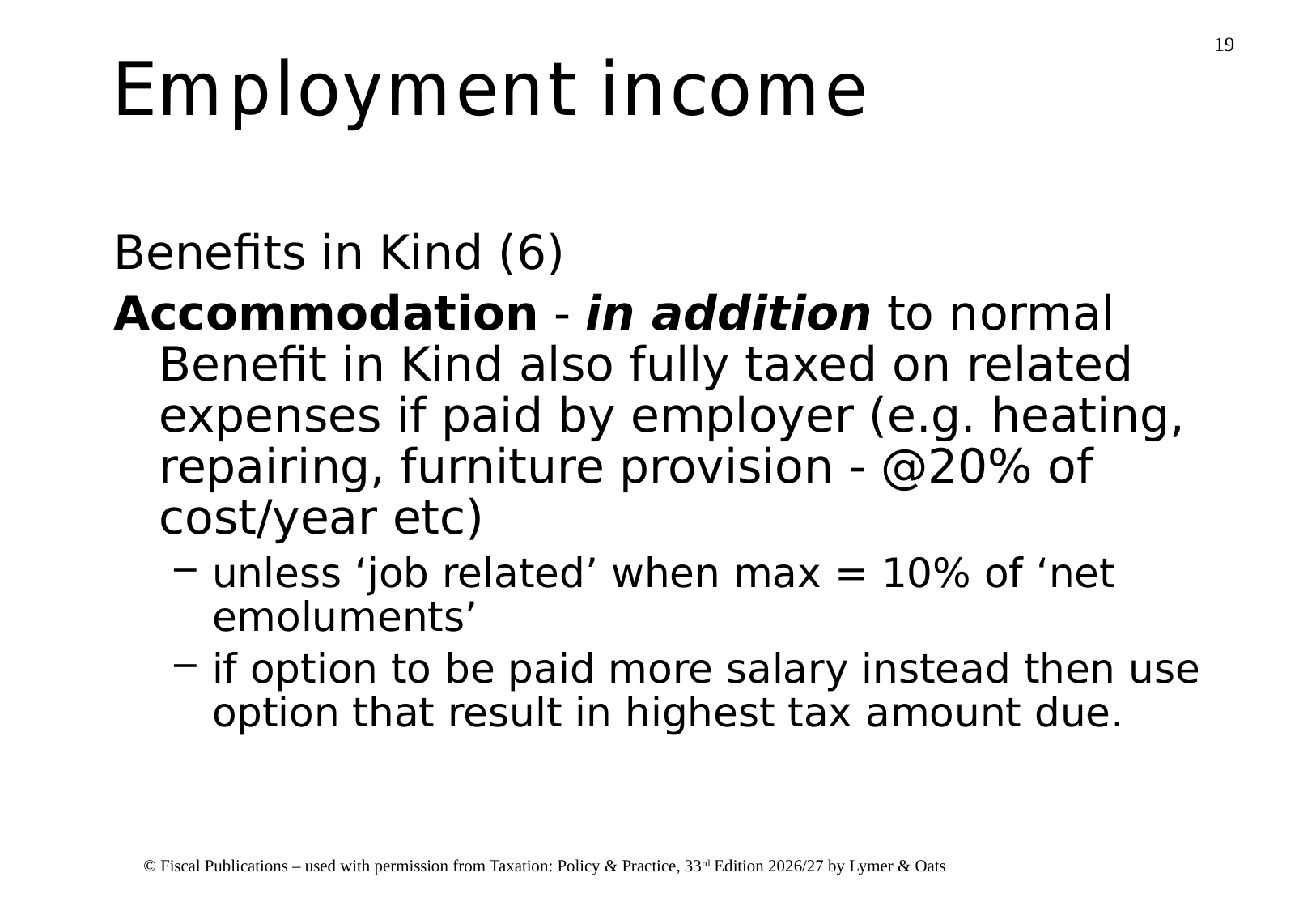

# Employment income
Benefits in Kind (6)
Accommodation - in addition to normal Benefit in Kind also fully taxed on related expenses if paid by employer (e.g. heating, repairing, furniture provision - @20% of cost/year etc)
unless ‘job related’ when max = 10% of ‘net emoluments’
if option to be paid more salary instead then use option that result in highest tax amount due.